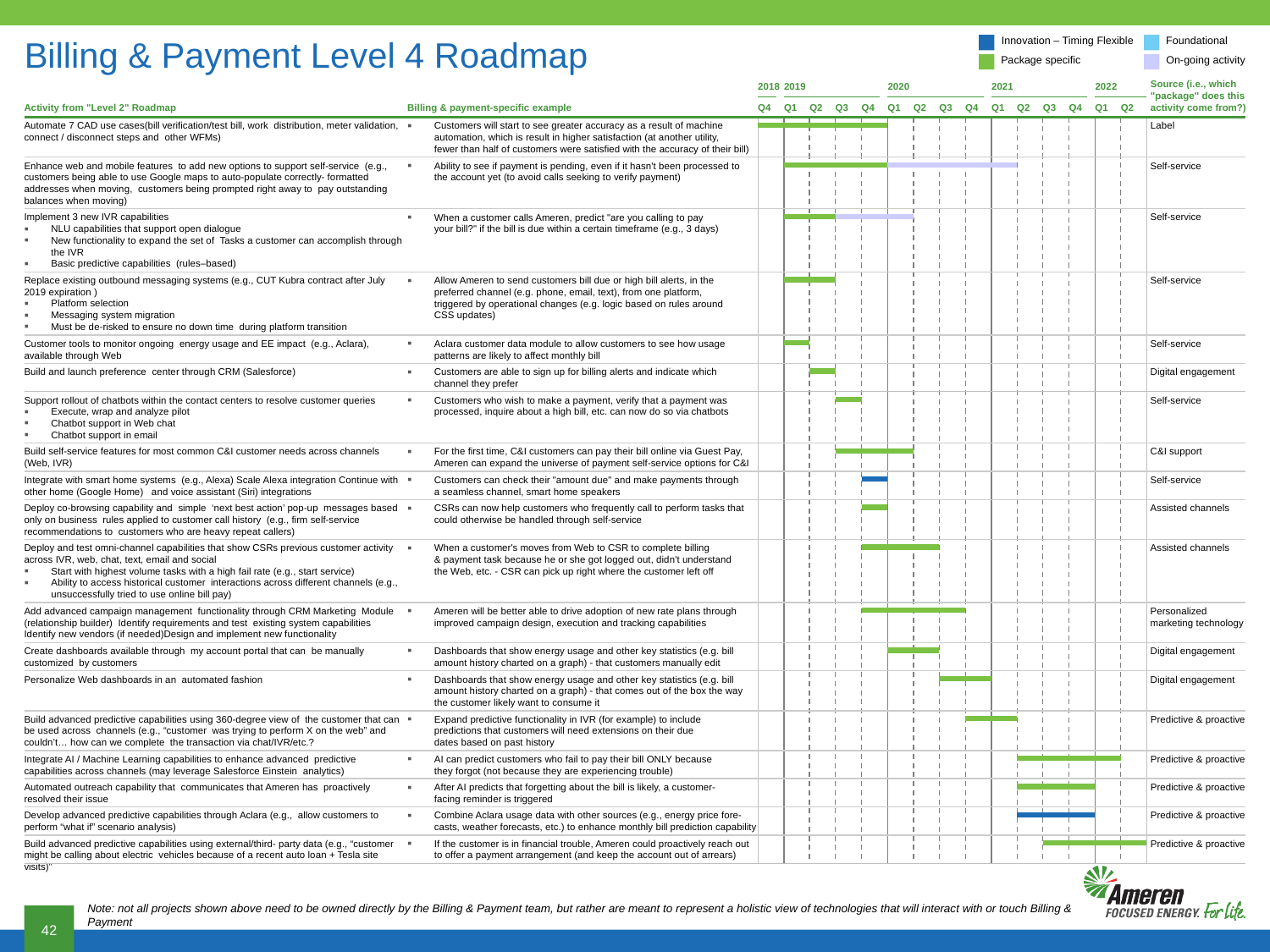

# Billing & Payment Level 4 Roadmap
Innovation – Timing Flexible
Foundational

Package specific
On-going activity
2018
2019
2020
2021
2022
Source (i.e., which
"package" does this
activity come from?)
Move-in/move-out-specific example
Billing & payment-specific example
Q4
Q1
Q2
Q3
Q4
Q1
Q2
Q3
Q4
Q1
Q2
Q3
Q4
Q1
Q2
Activity from "Level 2" Roadmap
Automate 7 CAD use cases(bill verification/test bill, work  distribution, meter validation, connect / disconnect steps and  other WFMs)
Customers will start to see greater accuracy as a result of machine
automation, which is result in higher satisfaction (at another utility,
fewer than half of customers were satisfied with the accuracy of their bill)
Label
Enhance web and mobile features  to add new options to support self-service  (e.g., customers being able to use Google maps to auto-populate correctly- formatted addresses when moving,  customers being prompted right away to  pay outstanding balances when moving)
Ability to see if payment is pending, even if it hasn't been processed to
the account yet (to avoid calls seeking to verify payment)

Self-service
Implement 3 new IVR capabilities
NLU capabilities that support open dialogue
New functionality to expand the set of  Tasks a customer can accomplish through the IVR
Basic predictive capabilities  (rules–based)
When a customer calls Ameren, predict "are you calling to pay
your bill?" if the bill is due within a certain timeframe (e.g., 3 days)

Self-service
Replace existing outbound messaging systems (e.g., CUT Kubra contract after July 2019 expiration )
Platform selection
Messaging system migration
Must be de-risked to ensure no down time  during platform transition
Allow Ameren to send customers bill due or high bill alerts, in the
preferred channel (e.g. phone, email, text), from one platform,
triggered by operational changes (e.g. logic based on rules around
CSS updates)

Self-service
Customer tools to monitor ongoing  energy usage and EE impact  (e.g., Aclara), available through Web
Aclara customer data module to allow customers to see how usage
patterns are likely to affect monthly bill
Self-service
Build and launch preference  center through CRM (Salesforce)
Customers are able to sign up for billing alerts and indicate which
channel they prefer
Digital engagement
Support rollout of chatbots within the contact centers to resolve customer queries
Execute, wrap and analyze pilot
Chatbot support in Web chat
Chatbot support in email
Customers who wish to make a payment, verify that a payment was
processed, inquire about a high bill, etc. can now do so via chatbots

Self-service
Build self-service features for most common C&I customer needs across channels
(Web, IVR)
For the first time, C&I customers can pay their bill online via Guest Pay,
Ameren can expand the universe of payment self-service options for C&I
C&I support
Integrate with smart home systems  (e.g., Alexa) Scale Alexa integration Continue with other home (Google Home)   and voice assistant (Siri) integrations
Customers can check their "amount due" and make payments through
a seamless channel, smart home speakers
Self-service
Deploy co-browsing capability and  simple  ‘next best action’ pop-up  messages based only on business  rules applied to customer call history  (e.g., firm self-service recommendations to  customers who are heavy repeat callers)
CSRs can now help customers who frequently call to perform tasks that
could otherwise be handled through self-service

Assisted channels
Deploy and test omni-channel capabilities that show CSRs previous customer activity across IVR, web, chat, text, email and social
Start with highest volume tasks with a high fail rate (e.g., start service)
Ability to access historical customer  interactions across different channels (e.g., unsuccessfully tried to use online bill pay)
When a customer's moves from Web to CSR to complete billing
& payment task because he or she got logged out, didn't understand
the Web, etc. - CSR can pick up right where the customer left off

Assisted channels
Add advanced campaign management  functionality through CRM Marketing  Module (relationship builder)  Identify requirements and test  existing system capabilities Identify new vendors (if needed)Design and implement new functionality
Ameren will be better able to drive adoption of new rate plans through
improved campaign design, execution and tracking capabilities

Personalized
marketing technology
Create dashboards available through  my account portal that can  be manually customized  by customers
Dashboards that show energy usage and other key statistics (e.g. bill
amount history charted on a graph) - that customers manually edit
Digital engagement
Personalize Web dashboards in an  automated fashion
Dashboards that show energy usage and other key statistics (e.g. bill
amount history charted on a graph) - that comes out of the box the way
the customer likely want to consume it
Digital engagement
Build advanced predictive capabilities using 360-degree view of  the customer that can be used across  channels (e.g., “customer  was trying to perform X on the web” and couldn’t… how can we complete  the transaction via chat/IVR/etc.?
Expand predictive functionality in IVR (for example) to include
predictions that customers will need extensions on their due
dates based on past history
Predictive & proactive
Integrate AI / Machine Learning capabilities to enhance advanced  predictive capabilities across channels (may leverage Salesforce Einstein  analytics)
AI can predict customers who fail to pay their bill ONLY because
they forgot (not because they are experiencing trouble)
Predictive & proactive
Automated outreach capability that  communicates that Ameren has  proactively resolved their issue
After AI predicts that forgetting about the bill is likely, a customer-
facing reminder is triggered
Predictive & proactive
Develop advanced predictive capabilities through Aclara (e.g.,  allow customers to perform “what if” scenario analysis)
Combine Aclara usage data with other sources (e.g., energy price fore-
casts, weather forecasts, etc.) to enhance monthly bill prediction capability
Predictive & proactive
Build advanced predictive capabilities using external/third- party data (e.g., “customer  might be calling about electric  vehicles because of a recent auto loan + Tesla site visits)”
If the customer is in financial trouble, Ameren could proactively reach out
to offer a payment arrangement (and keep the account out of arrears)
Predictive & proactive
Note: not all projects shown above need to be owned directly by the Billing & Payment team, but rather are meant to represent a holistic view of technologies that will interact with or touch Billing & Payment